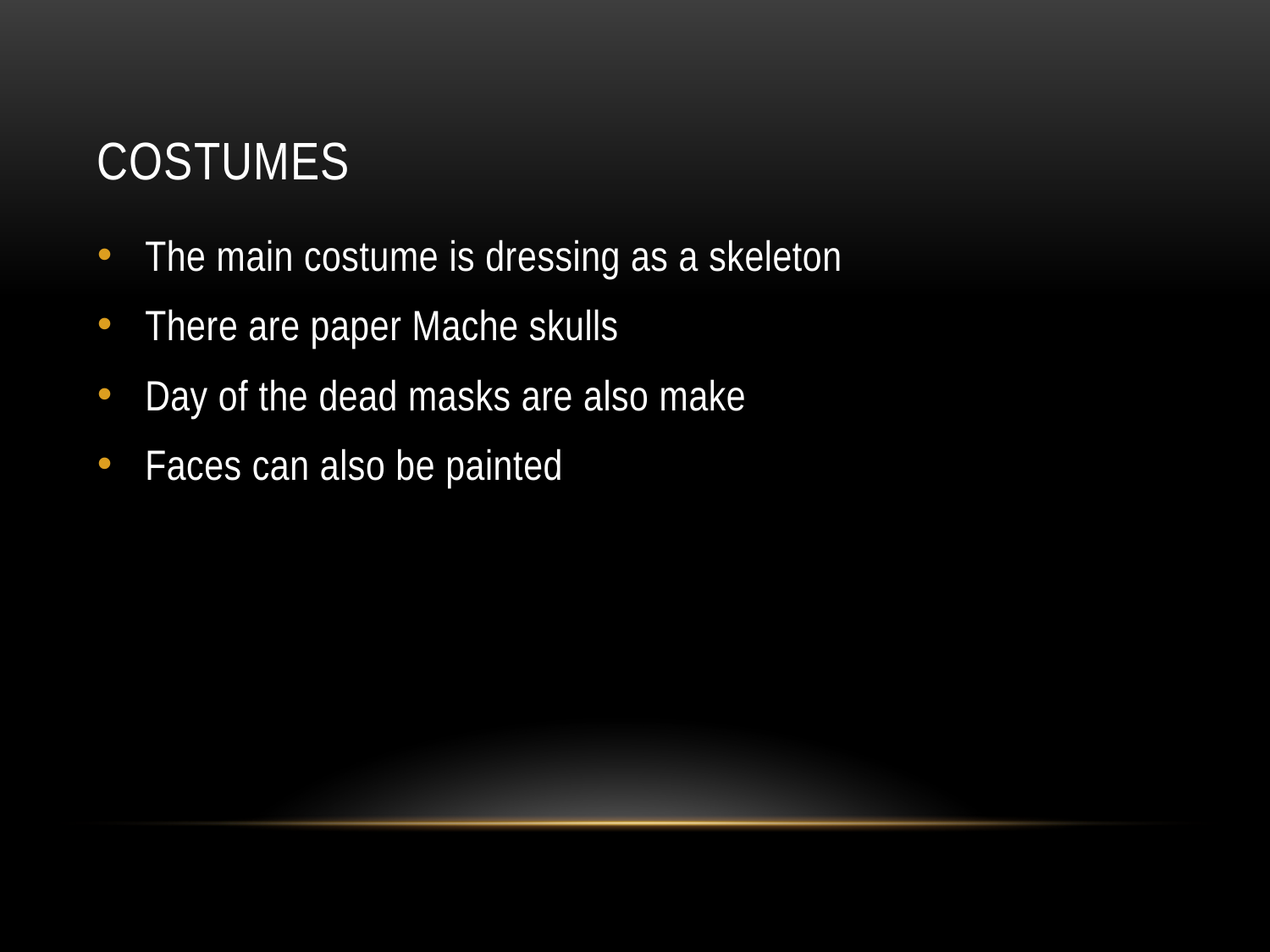

# Costumes
The main costume is dressing as a skeleton
There are paper Mache skulls
Day of the dead masks are also make
Faces can also be painted